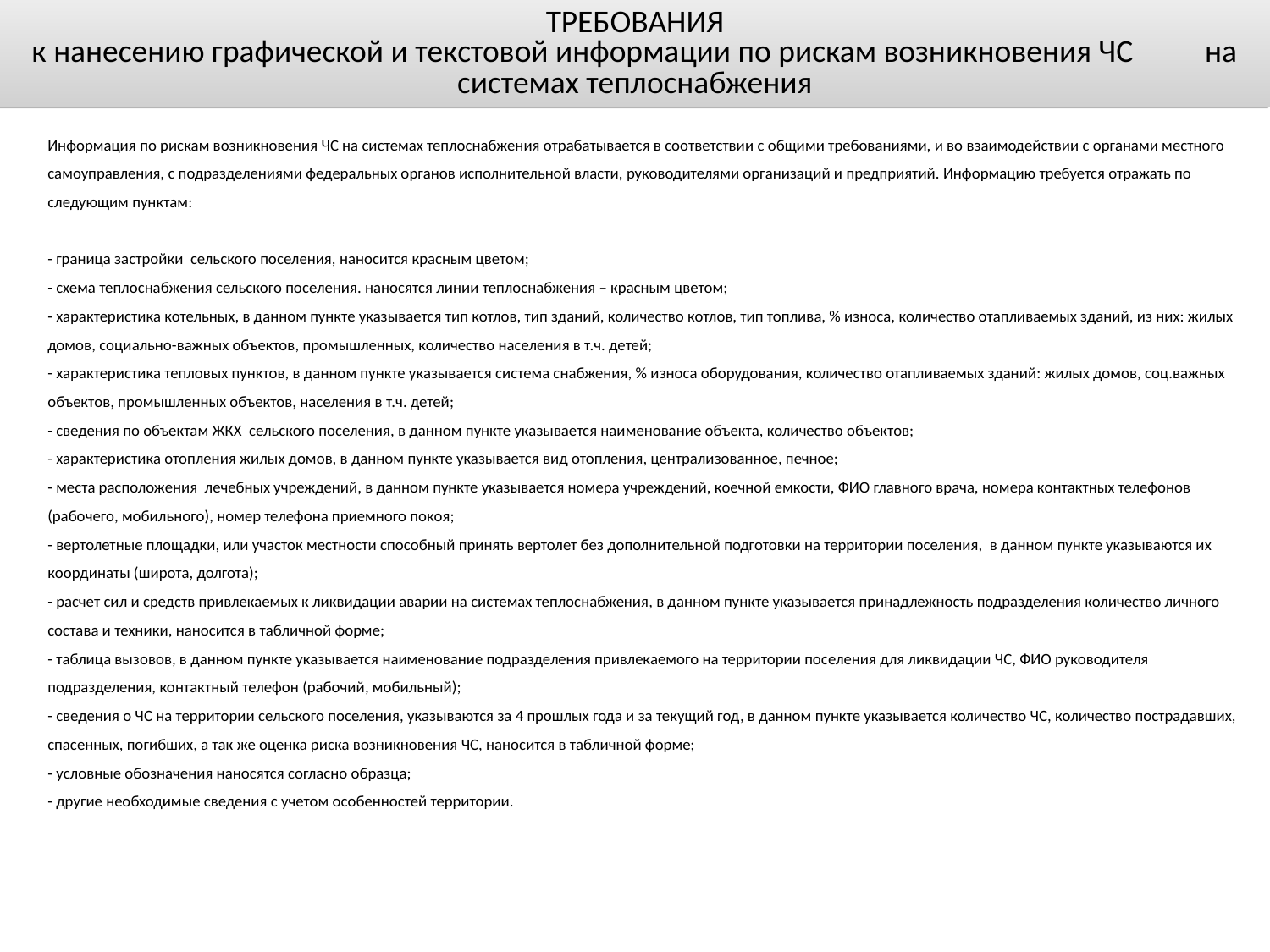

ТРЕБОВАНИЯ
к нанесению графической и текстовой информации по рискам возникновения ЧС          на системах теплоснабжения
Информация по рискам возникновения ЧС на системах теплоснабжения отрабатывается в соответствии с общими требованиями, и во взаимодействии с органами местного самоуправления, с подразделениями федеральных органов исполнительной власти, руководителями организаций и предприятий. Информацию требуется отражать по следующим пунктам:

- граница застройки  сельского поселения, наносится красным цветом;
- схема теплоснабжения сельского поселения. наносятся линии теплоснабжения – красным цветом;
- характеристика котельных, в данном пункте указывается тип котлов, тип зданий, количество котлов, тип топлива, % износа, количество отапливаемых зданий, из них: жилых домов, социально-важных объектов, промышленных, количество населения в т.ч. детей;
- характеристика тепловых пунктов, в данном пункте указывается система снабжения, % износа оборудования, количество отапливаемых зданий: жилых домов, соц.важных объектов, промышленных объектов, населения в т.ч. детей;
- сведения по объектам ЖКХ  сельского поселения, в данном пункте указывается наименование объекта, количество объектов;
- характеристика отопления жилых домов, в данном пункте указывается вид отопления, централизованное, печное;
- места расположения  лечебных учреждений, в данном пункте указывается номера учреждений, коечной емкости, ФИО главного врача, номера контактных телефонов (рабочего, мобильного), номер телефона приемного покоя;
- вертолетные площадки, или участок местности способный принять вертолет без дополнительной подготовки на территории поселения,  в данном пункте указываются их координаты (широта, долгота);
- расчет сил и средств привлекаемых к ликвидации аварии на системах теплоснабжения, в данном пункте указывается принадлежность подразделения количество личного состава и техники, наносится в табличной форме;
- таблица вызовов, в данном пункте указывается наименование подразделения привлекаемого на территории поселения для ликвидации ЧС, ФИО руководителя подразделения, контактный телефон (рабочий, мобильный);
- сведения о ЧС на территории сельского поселения, указываются за 4 прошлых года и за текущий год, в данном пункте указывается количество ЧС, количество пострадавших, спасенных, погибших, а так же оценка риска возникновения ЧС, наносится в табличной форме;
- условные обозначения наносятся согласно образца;
- другие необходимые сведения с учетом особенностей территории.